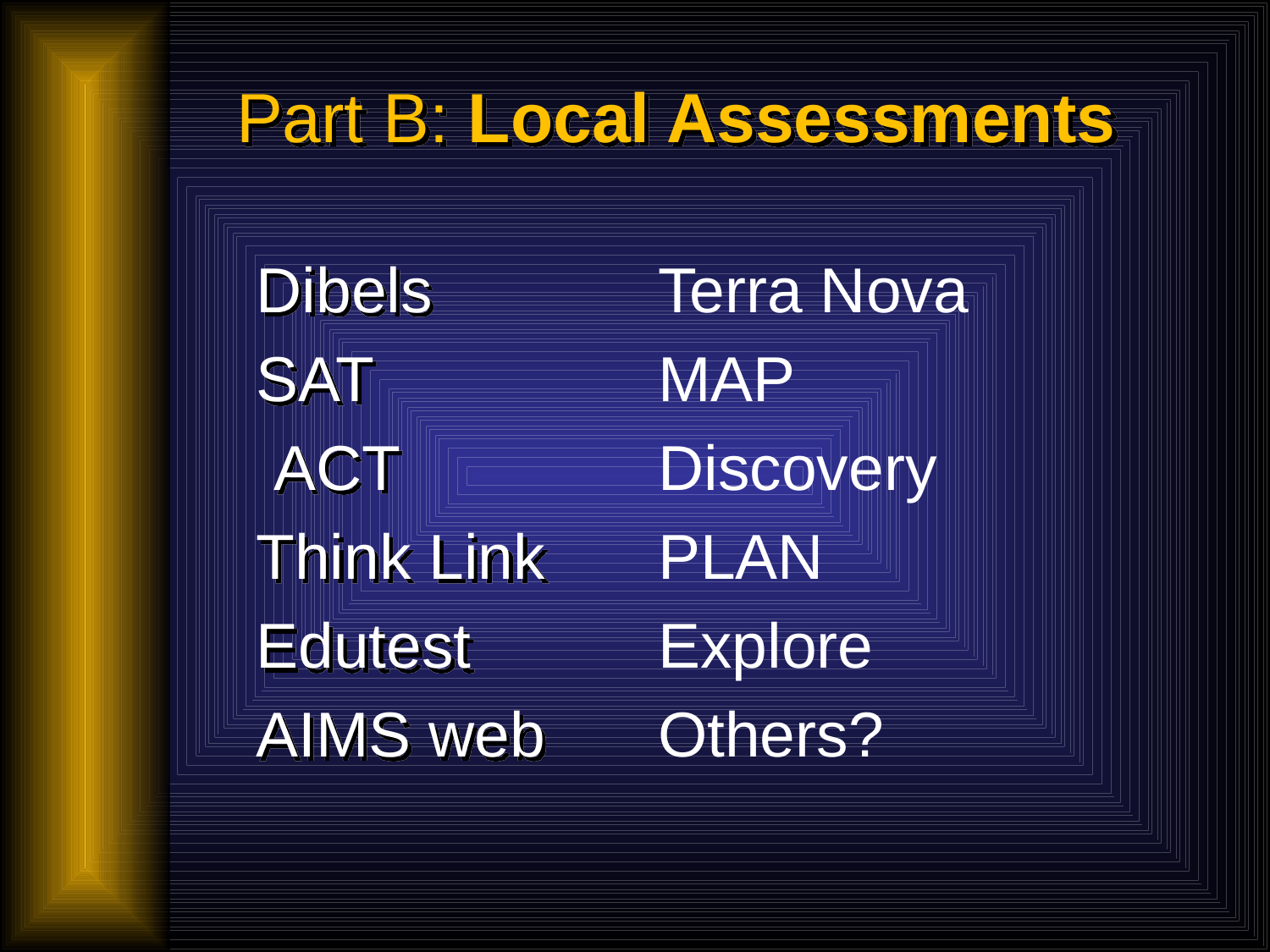

Part B: Local Assessments
Dibels
SAT
 ACT
Think Link
Edutest
AIMS web
Terra Nova
MAP
Discovery
PLAN
Explore
Others?